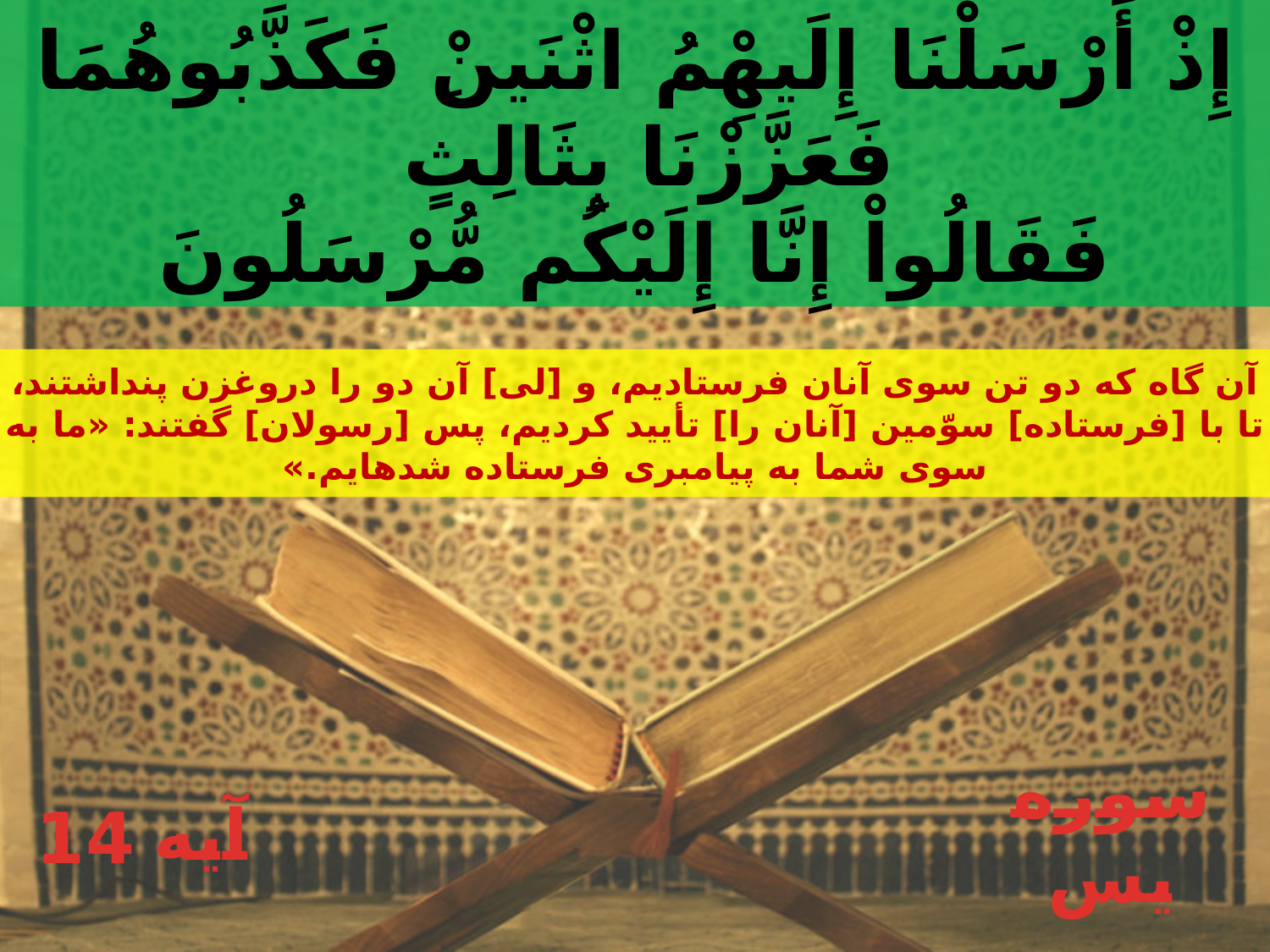

إِذْ أَرْسَلْنَا إِلَيهِْمُ اثْنَينْ‏ِ فَكَذَّبُوهُمَا فَعَزَّزْنَا بِثَالِثٍ
فَقَالُواْ إِنَّا إِلَيْكُم مُّرْسَلُونَ
آن گاه كه دو تن سوى آنان فرستاديم، و [لى‏] آن دو را دروغزن پنداشتند، تا با [فرستاده‏] سوّمين [آنان را] تأييد كرديم، پس [رسولان‏] گفتند: «ما به سوى شما به پيامبرى فرستاده شده‏ايم.»
14